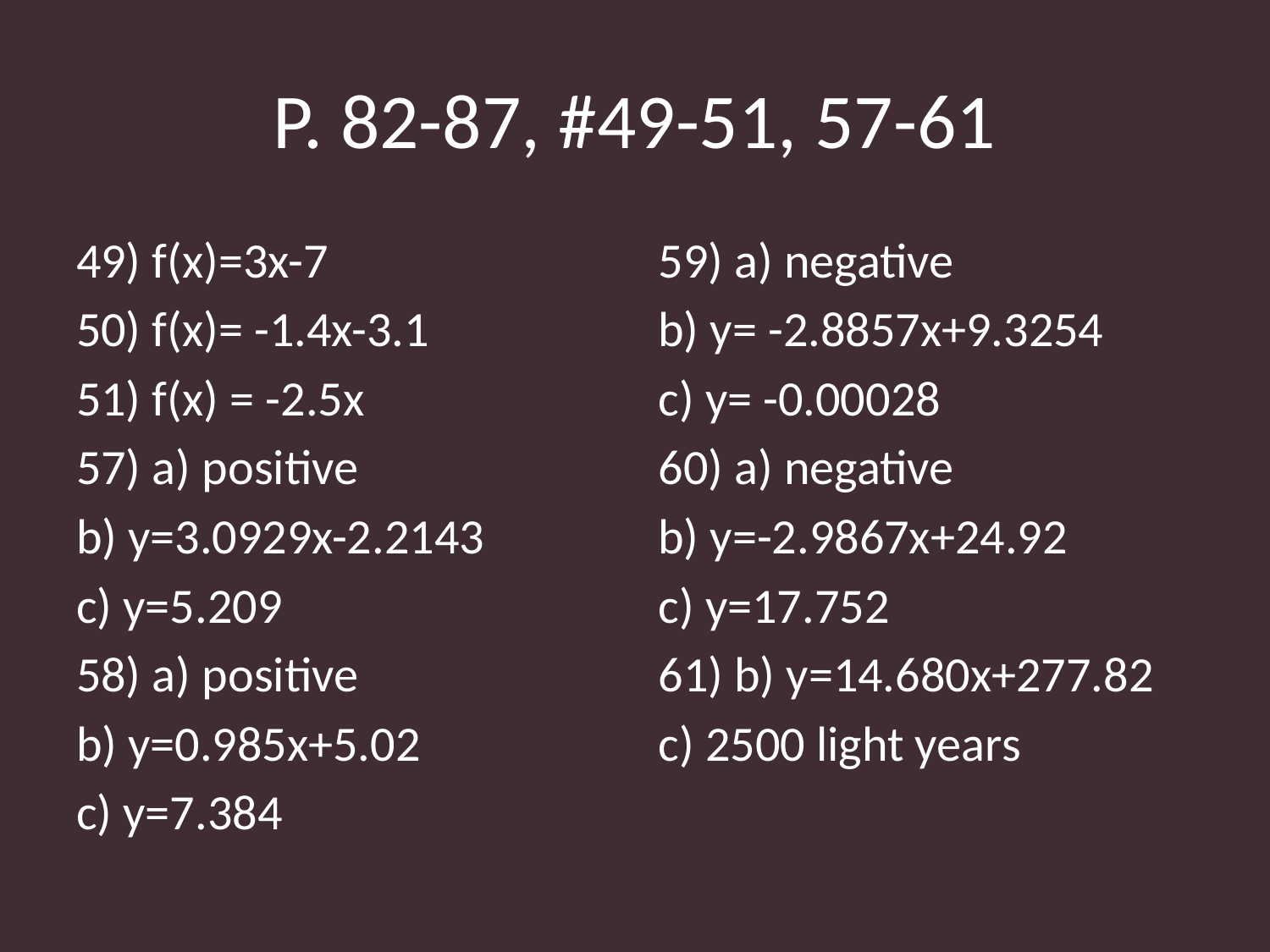

# P. 82-87, #49-51, 57-61
49) f(x)=3x-7
50) f(x)= -1.4x-3.1
51) f(x) = -2.5x
57) a) positive
b) y=3.0929x-2.2143
c) y=5.209
58) a) positive
b) y=0.985x+5.02
c) y=7.384
59) a) negative
b) y= -2.8857x+9.3254
c) y= -0.00028
60) a) negative
b) y=-2.9867x+24.92
c) y=17.752
61) b) y=14.680x+277.82
c) 2500 light years